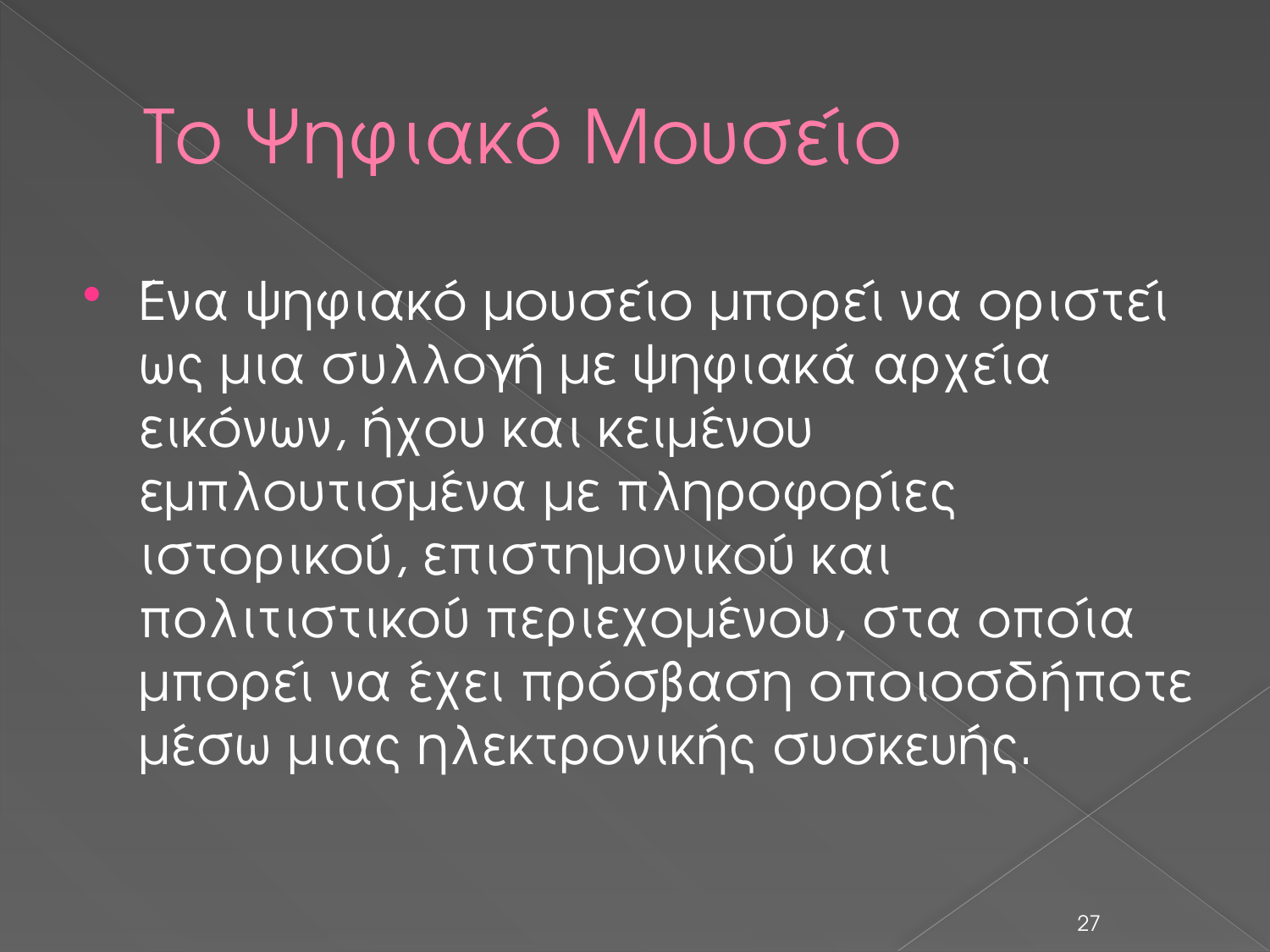

# Το Ψηφιακό Μουσείο
Ένα ψηφιακό μουσείο μπορεί να οριστεί ως μια συλλογή με ψηφιακά αρχεία εικόνων, ήχου και κειμένου εμπλουτισμένα με πληροφορίες ιστορικού, επιστημονικού και πολιτιστικού περιεχομένου, στα οποία μπορεί να έχει πρόσβαση οποιοσδήποτε μέσω μιας ηλεκτρονικής συσκευής.
27